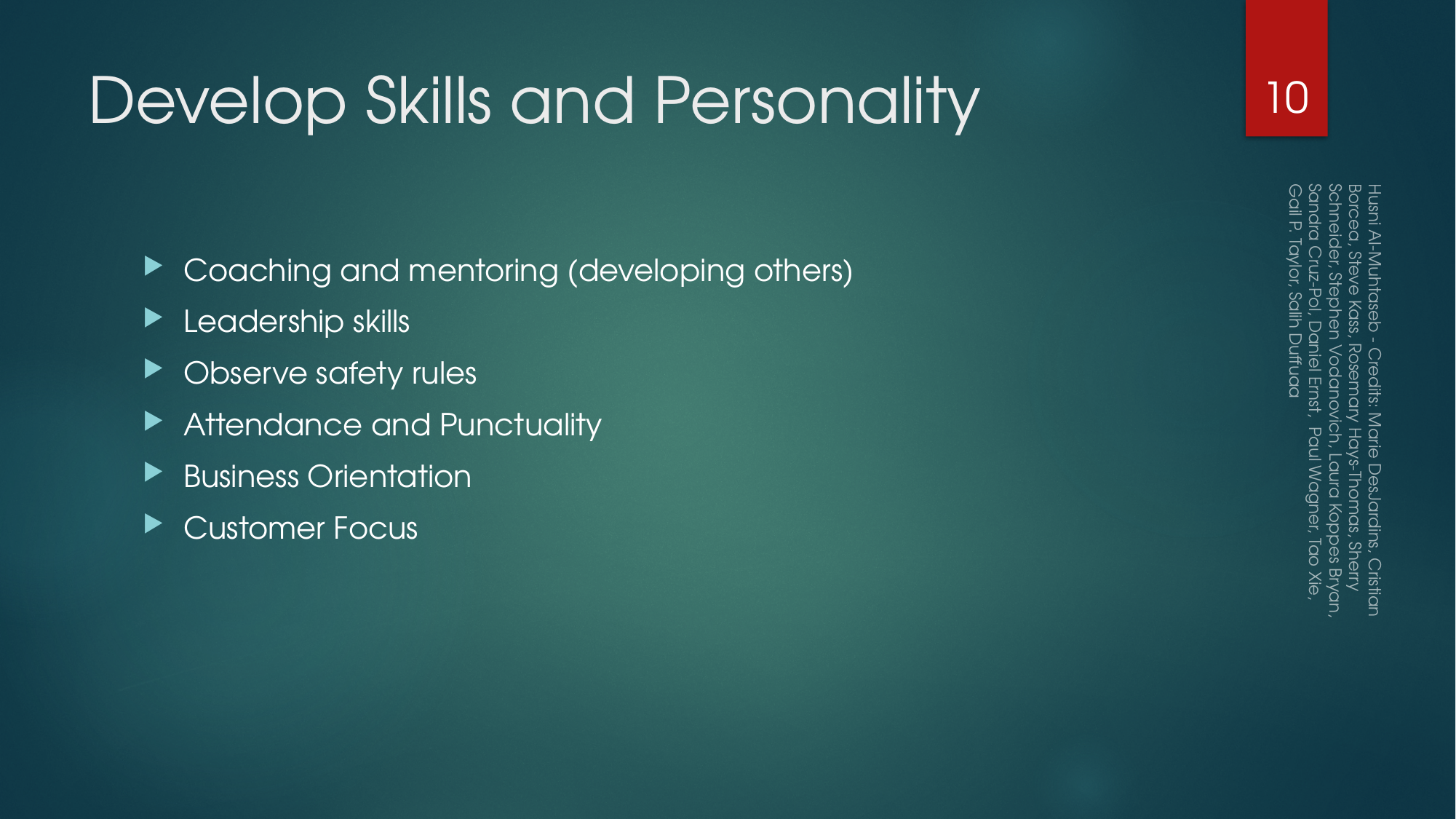

10
# Develop Skills and Personality
Coaching and mentoring (developing others)
Leadership skills
Observe safety rules
Attendance and Punctuality
Business Orientation
Customer Focus

Husni Al-Muhtaseb - Credits: Marie DesJardins, Cristian Borcea, Steve Kass, Rosemary Hays-Thomas, Sherry Schneider, Stephen Vodanovich, Laura Koppes Bryan, Sandra Cruz-Pol, Daniel Ernst,  Paul Wagner, Tao Xie, Gail P. Taylor, Salih Duffuaa